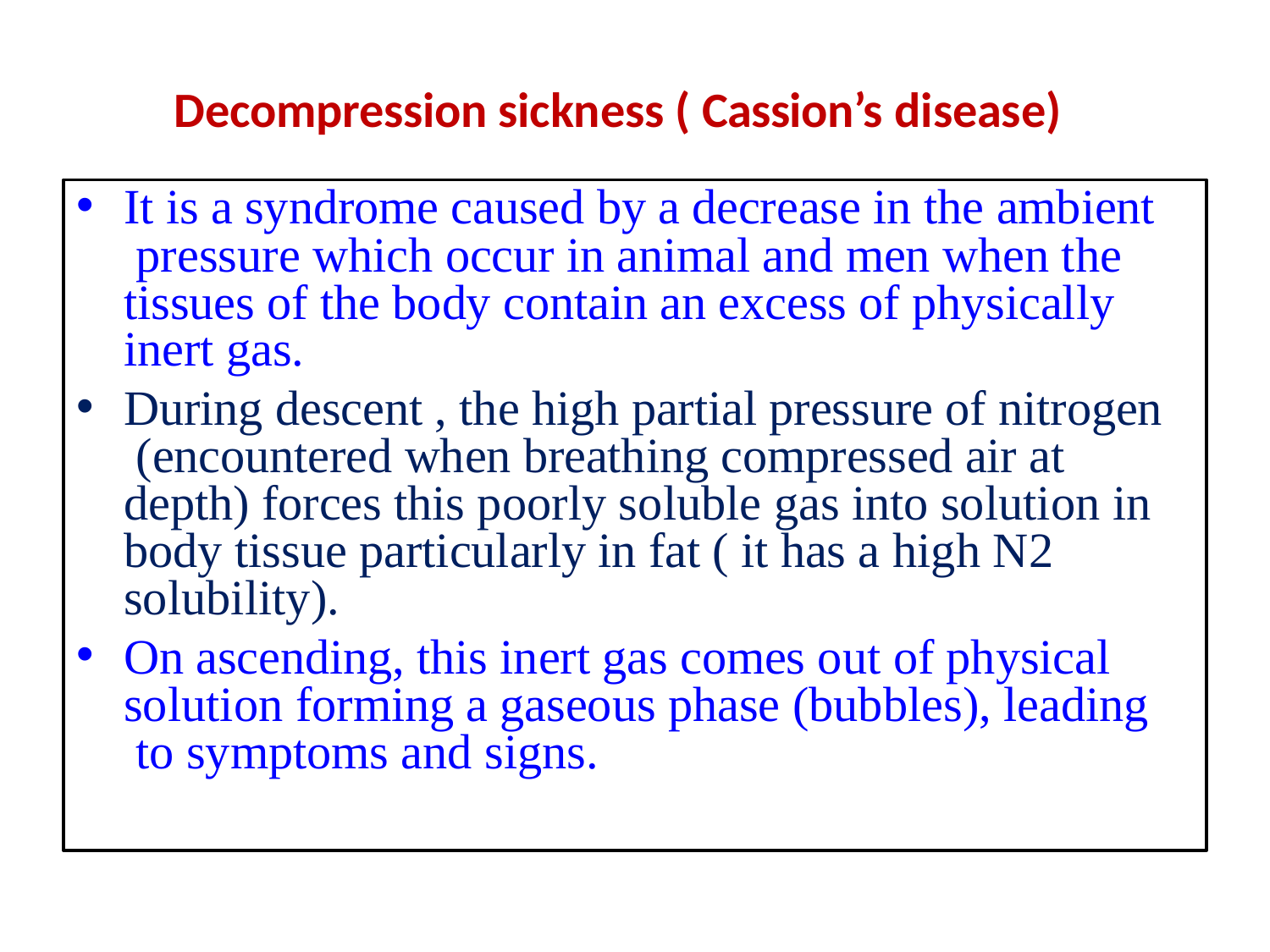

Decompression sickness ( Cassion’s disease)

It is a syndrome caused by a decrease in the ambient  pressure which occur in animal and men when the  tissues of the body contain an excess of physically  inert gas.
During descent , the high partial pressure of nitrogen  (encountered when breathing compressed air at  depth) forces this poorly soluble gas into solution in  body tissue particularly in fat ( it has a high N2  solubility).
On ascending, this inert gas comes out of physical  solution forming a gaseous phase (bubbles), leading  to symptoms and signs.